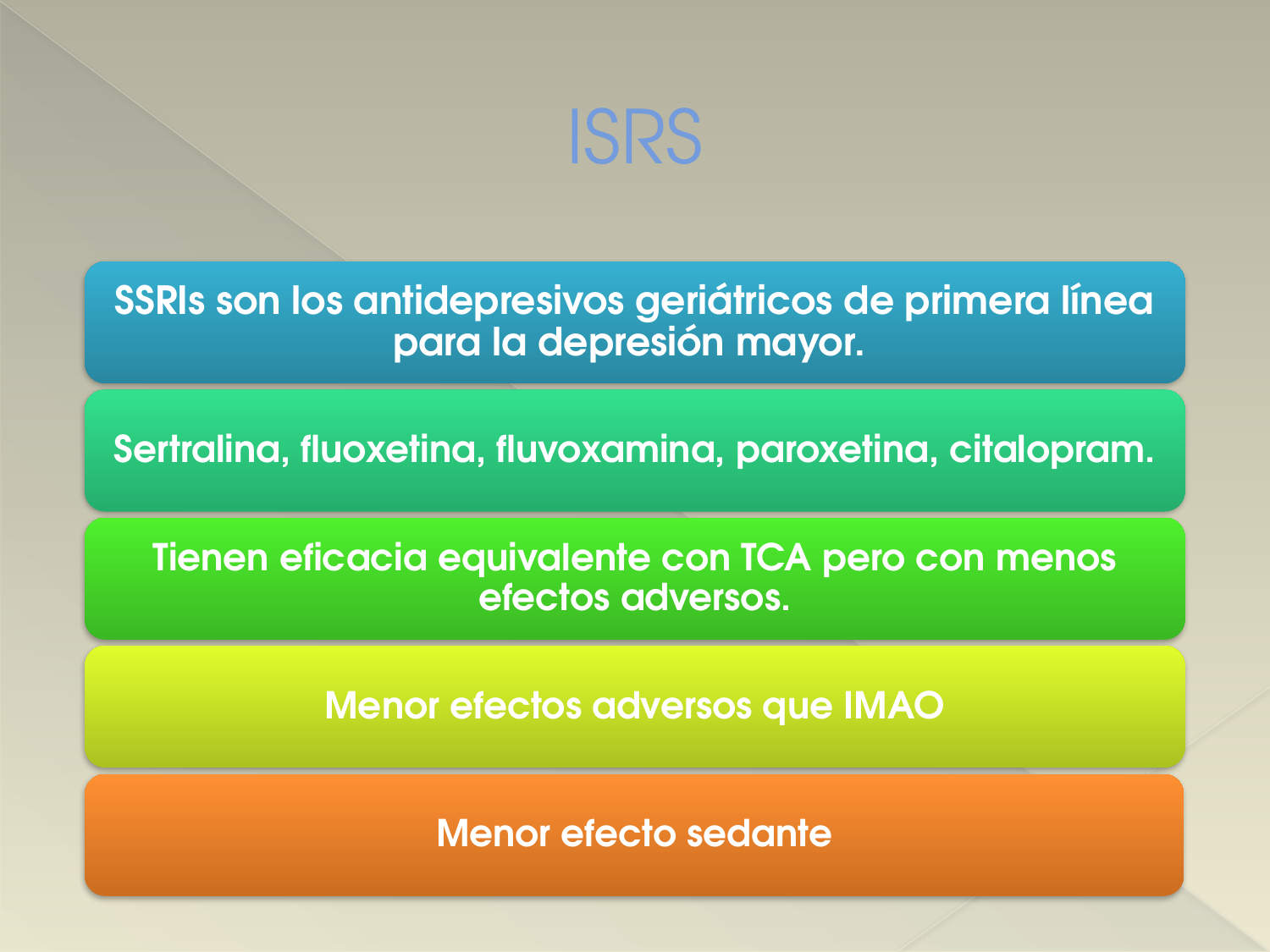

# ISRS
SSRIs son los antidepresivos geriátricos de primera línea para la depresión mayor.
Sertralina, fluoxetina, fluvoxamina, paroxetina, citalopram.
Tienen eficacia equivalente con TCA pero con menos efectos adversos.
Menor efectos adversos que IMAO
Menor efecto sedante